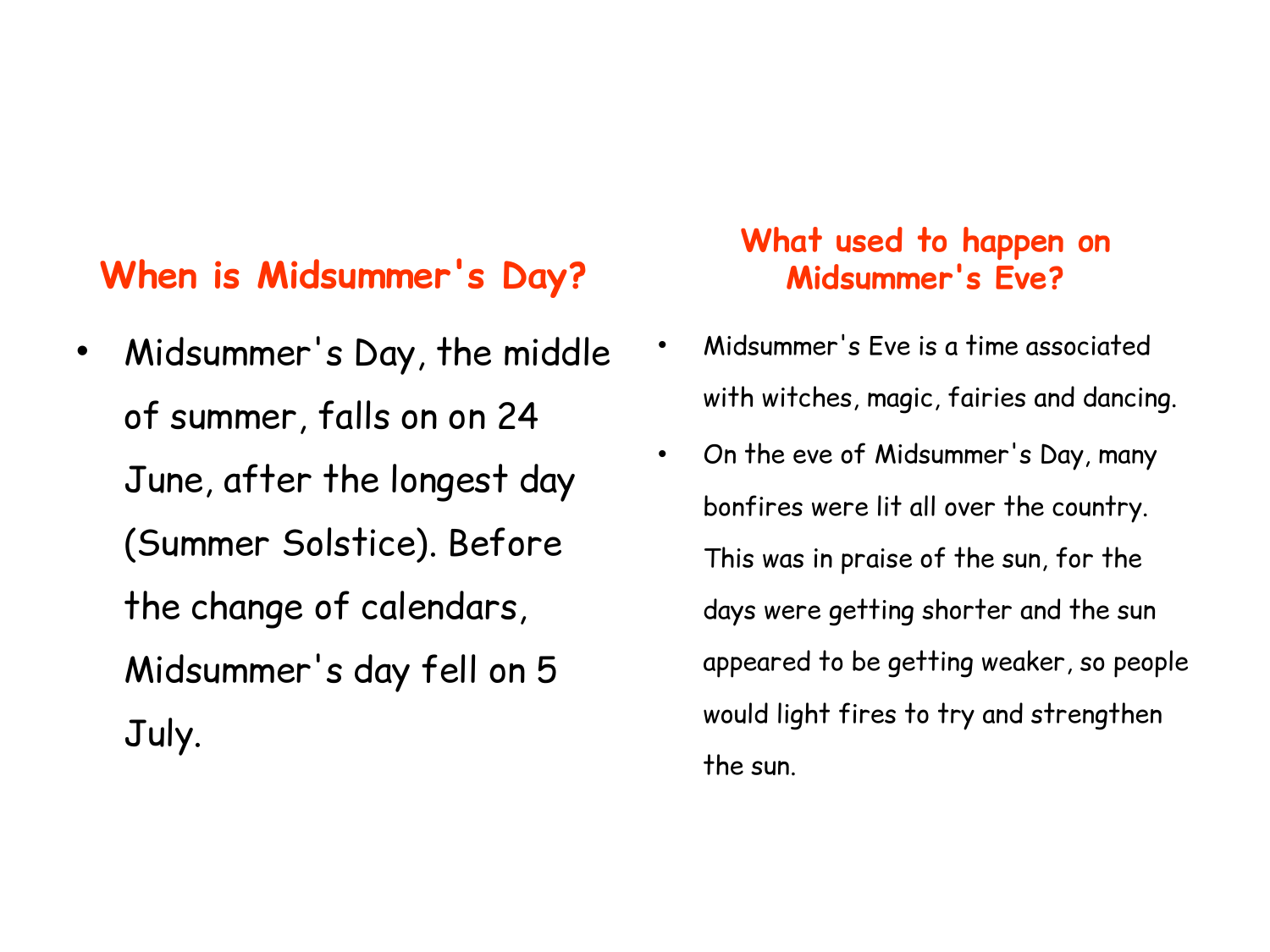

#
When is Midsummer's Day?
What used to happen on Midsummer's Eve?
Midsummer's Day, the middle of summer, falls on on 24 June, after the longest day (Summer Solstice). Before the change of calendars, Midsummer's day fell on 5 July.
Midsummer's Eve is a time associated with witches, magic, fairies and dancing.
On the eve of Midsummer's Day, many bonfires were lit all over the country. This was in praise of the sun, for the days were getting shorter and the sun appeared to be getting weaker, so people would light fires to try and strengthen the sun.